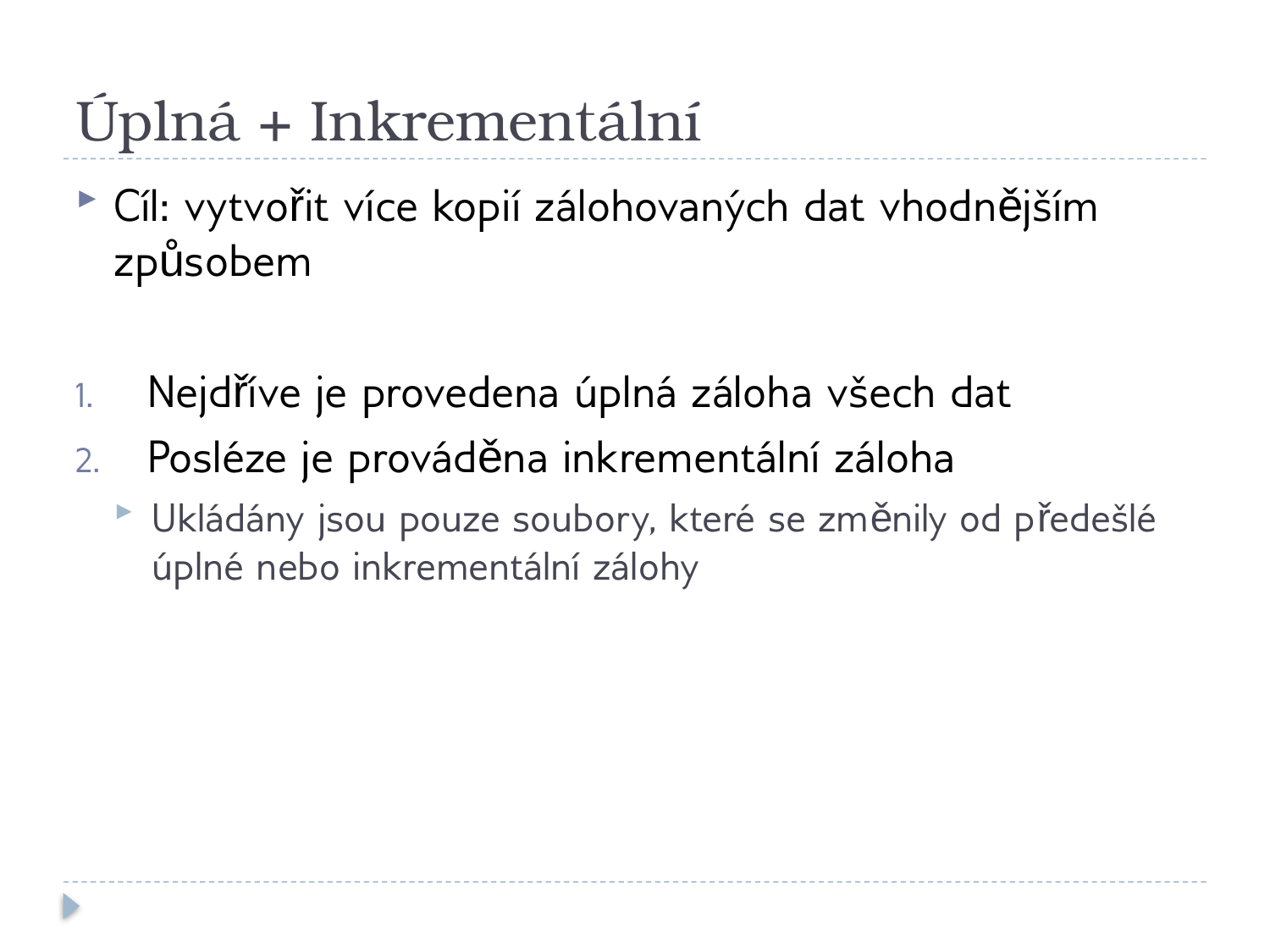

# Úplná + Inkrementální
Cíl: vytvořit více kopií zálohovaných dat vhodnějším způsobem

Nejdříve je provedena úplná záloha všech dat
Posléze je prováděna inkrementální záloha
Ukládány jsou pouze soubory, které se změnily od předešlé úplné nebo inkrementální zálohy